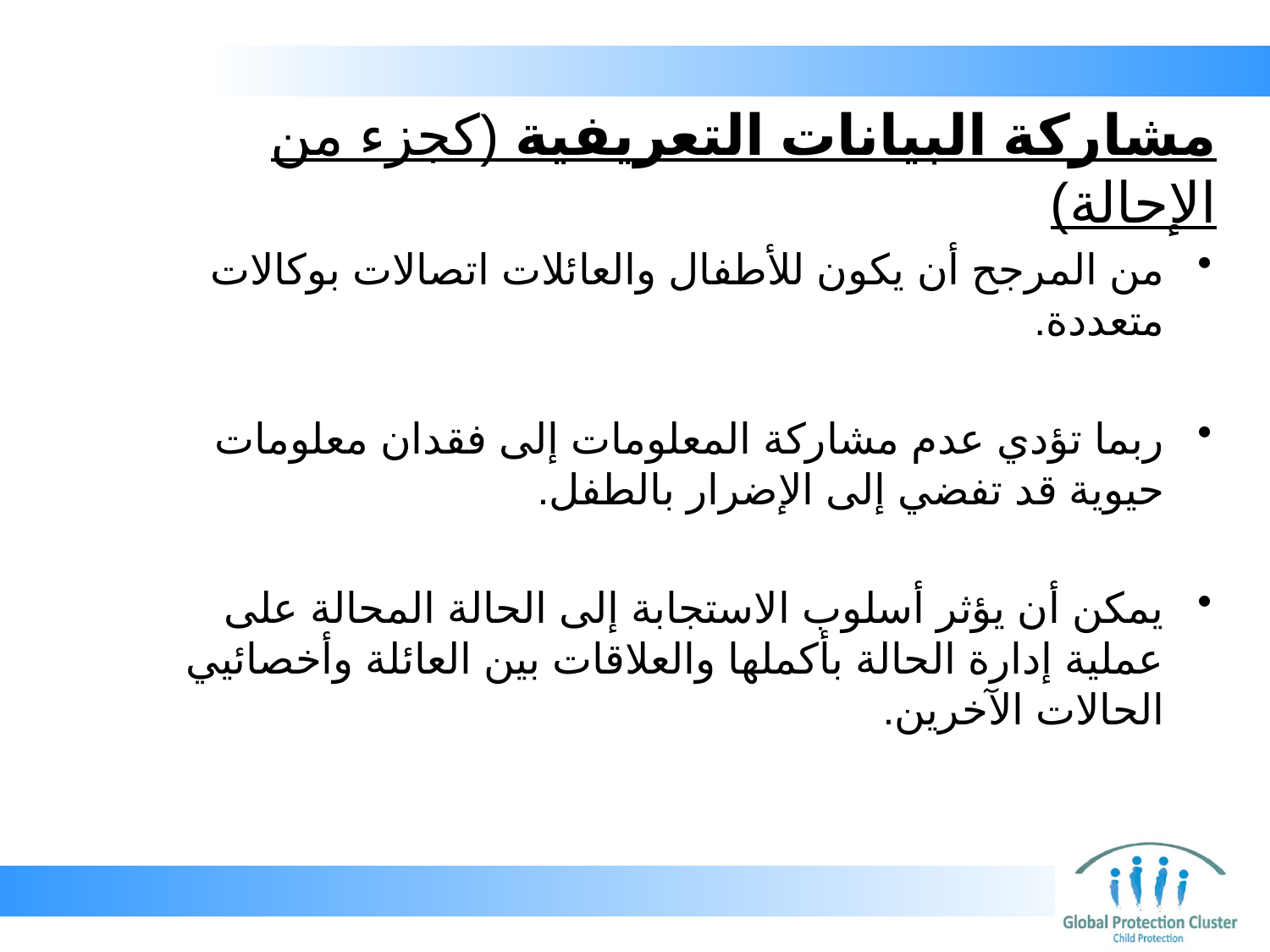

# مشاركة البيانات التعريفية (كجزء من الإحالة)
من المرجح أن يكون للأطفال والعائلات اتصالات بوكالات متعددة.

ربما تؤدي عدم مشاركة المعلومات إلى فقدان معلومات حيوية قد تفضي إلى الإضرار بالطفل.

يمكن أن يؤثر أسلوب الاستجابة إلى الحالة المحالة على عملية إدارة الحالة بأكملها والعلاقات بين العائلة وأخصائيي الحالات الآخرين.